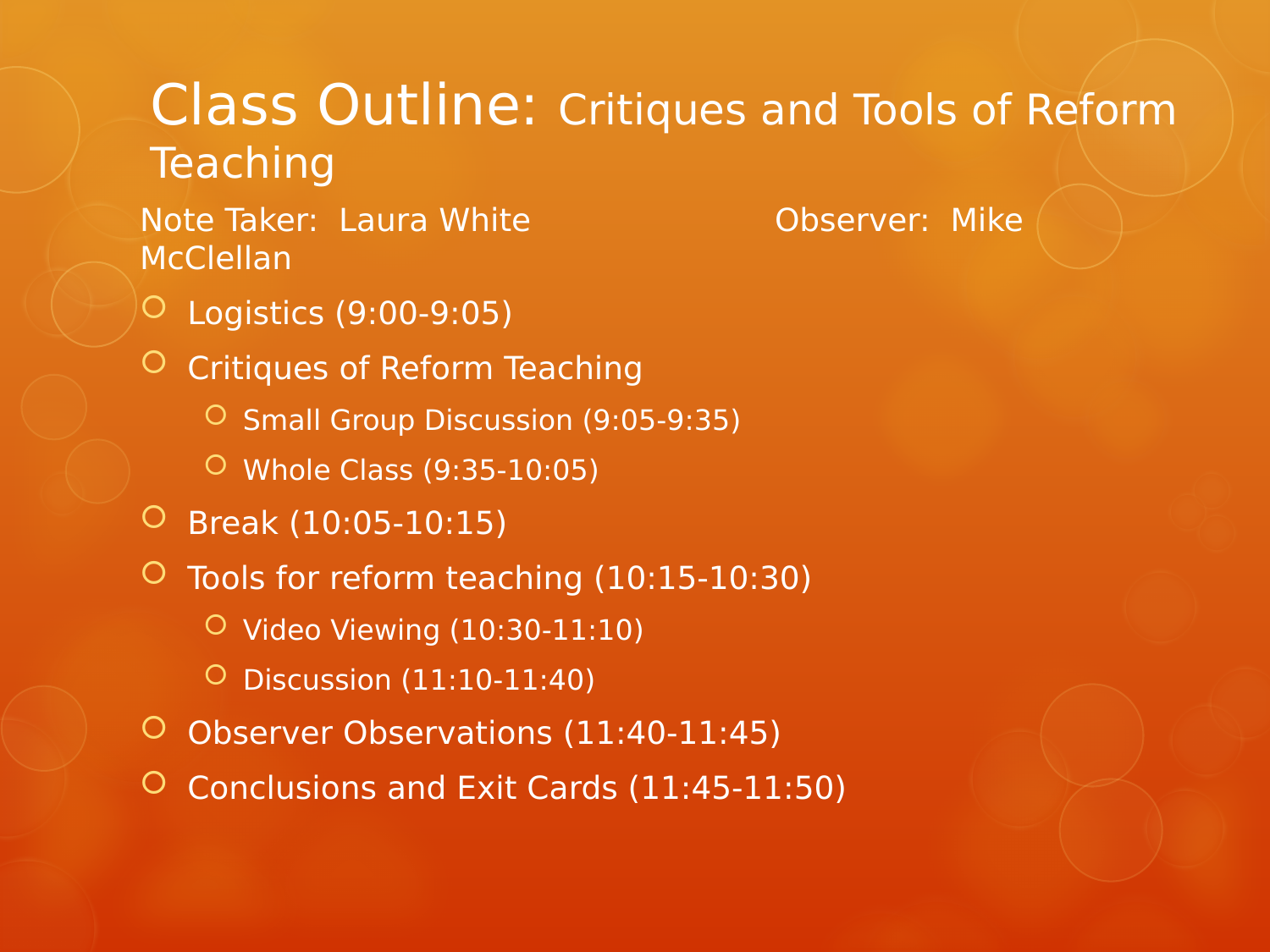

# Class Outline: Critiques and Tools of Reform Teaching
Note Taker:  Laura White		Observer:  Mike McClellan
Logistics (9:00-9:05)
Critiques of Reform Teaching
Small Group Discussion (9:05-9:35)
Whole Class (9:35-10:05)
Break (10:05-10:15)
Tools for reform teaching (10:15-10:30)
Video Viewing (10:30-11:10)
Discussion (11:10-11:40)
Observer Observations (11:40-11:45)
Conclusions and Exit Cards (11:45-11:50)